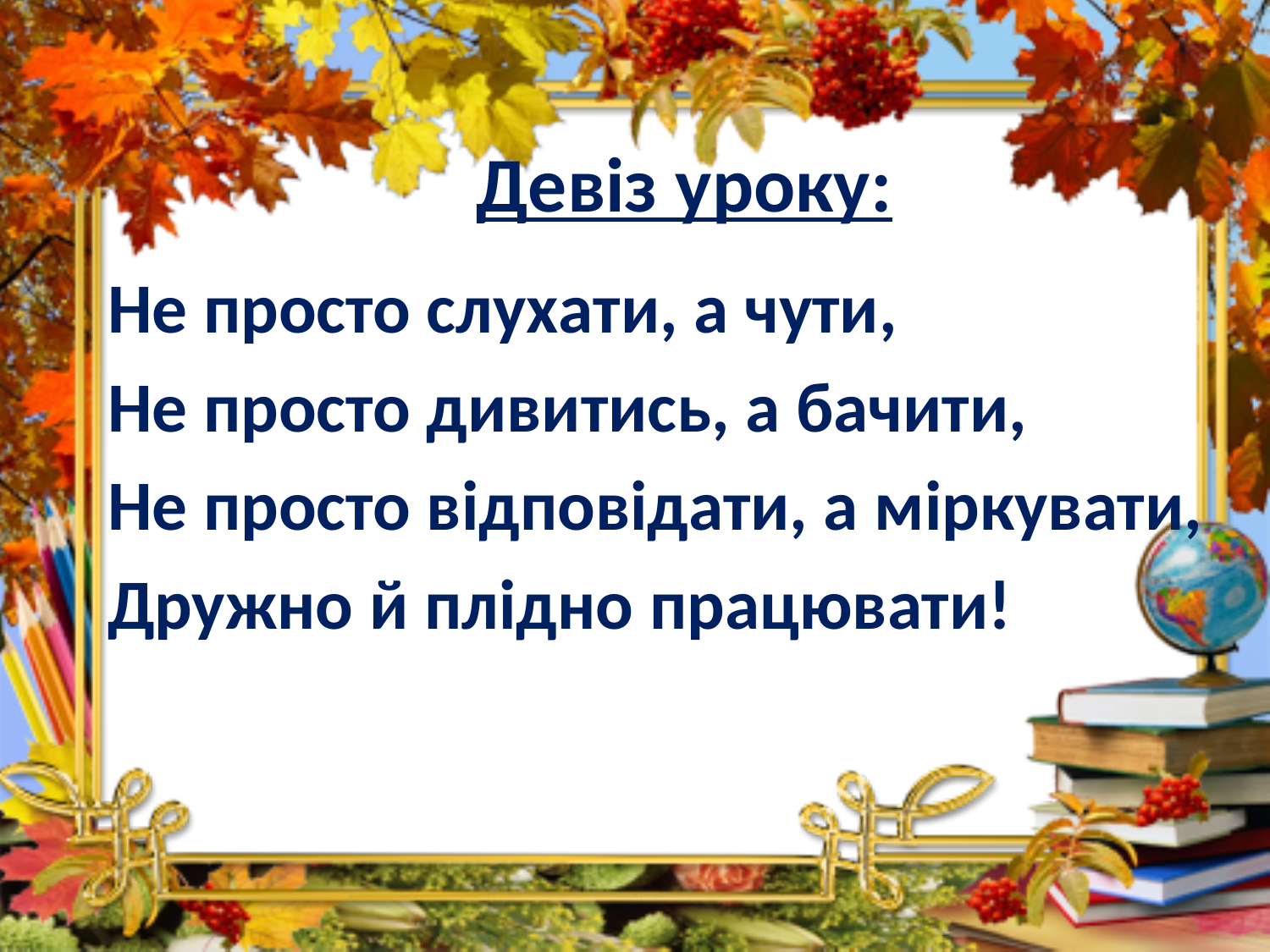

# Девіз уроку:
Не просто слухати, а чути,
Не просто дивитись, а бачити,
Не просто відповідати, а міркувати,
Дружно й плідно працювати!